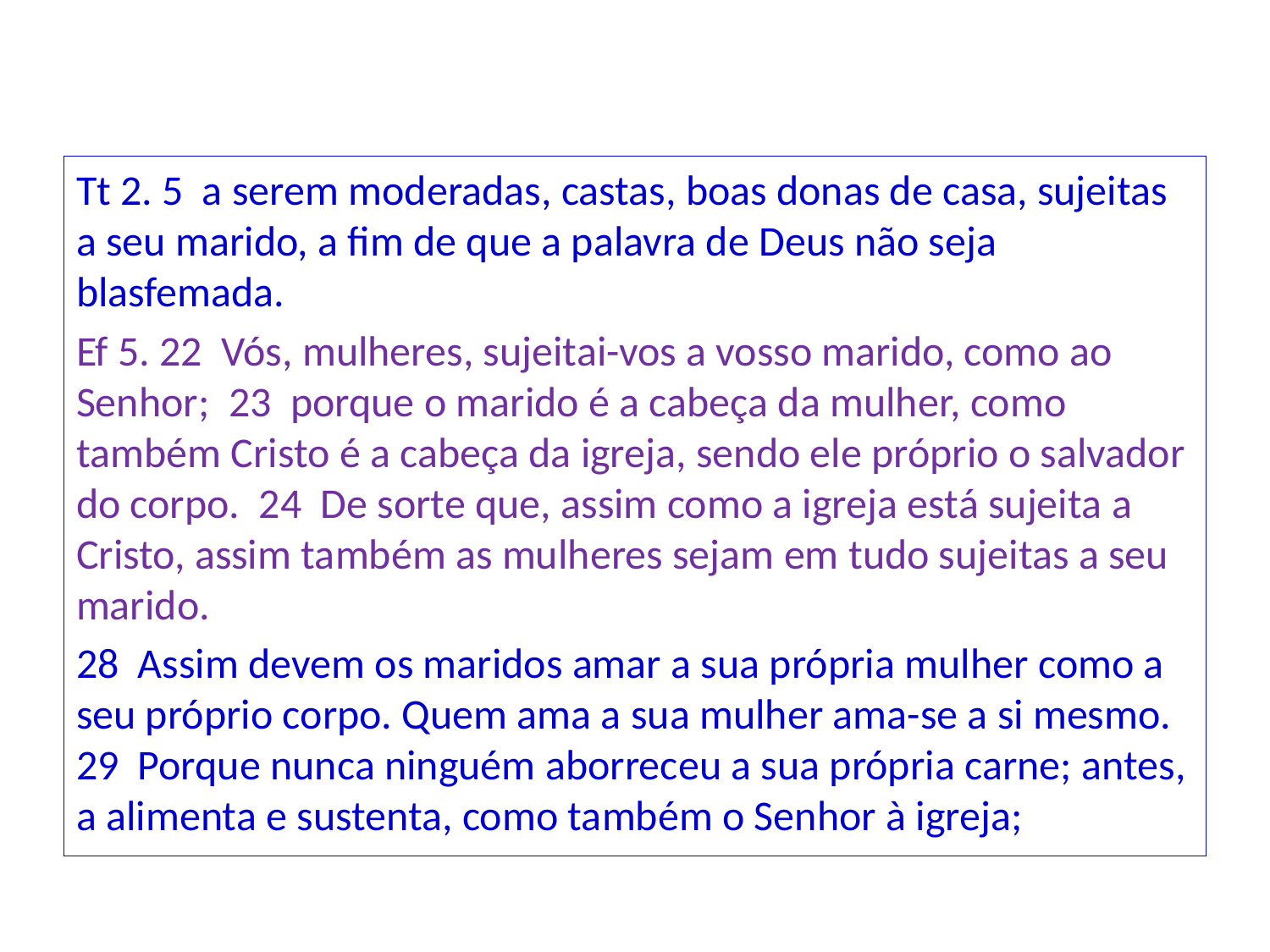

Tt 2. 5  a serem moderadas, castas, boas donas de casa, sujeitas a seu marido, a fim de que a palavra de Deus não seja blasfemada.
Ef 5. 22  Vós, mulheres, sujeitai-vos a vosso marido, como ao Senhor;  23  porque o marido é a cabeça da mulher, como também Cristo é a cabeça da igreja, sendo ele próprio o salvador do corpo.  24  De sorte que, assim como a igreja está sujeita a Cristo, assim também as mulheres sejam em tudo sujeitas a seu marido.
28  Assim devem os maridos amar a sua própria mulher como a seu próprio corpo. Quem ama a sua mulher ama-se a si mesmo.  29  Porque nunca ninguém aborreceu a sua própria carne; antes, a alimenta e sustenta, como também o Senhor à igreja;